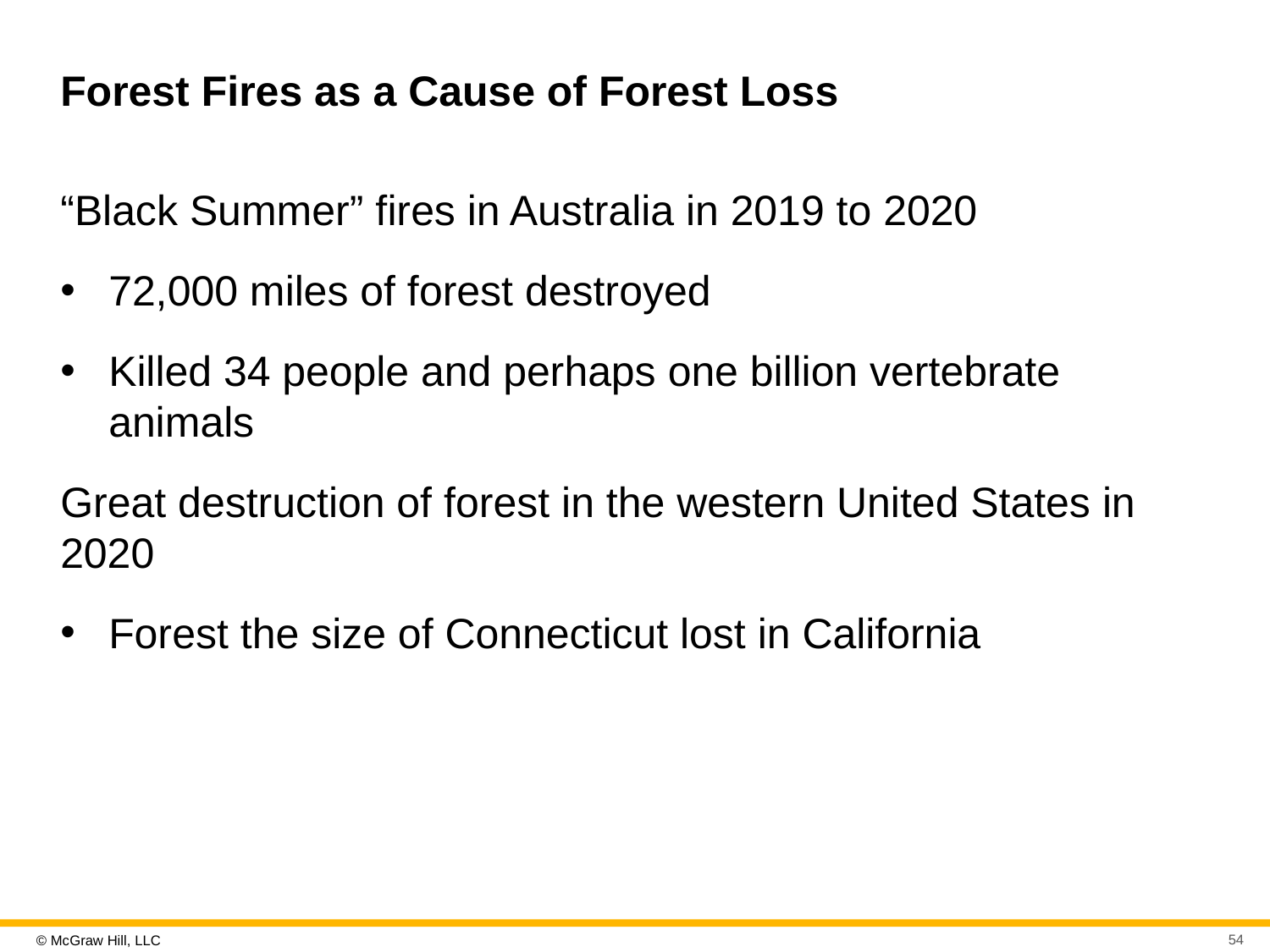

# Forest Fires as a Cause of Forest Loss
“Black Summer” fires in Australia in 2019 to 2020
72,000 miles of forest destroyed
Killed 34 people and perhaps one billion vertebrate animals
Great destruction of forest in the western United States in 2020
Forest the size of Connecticut lost in California
54